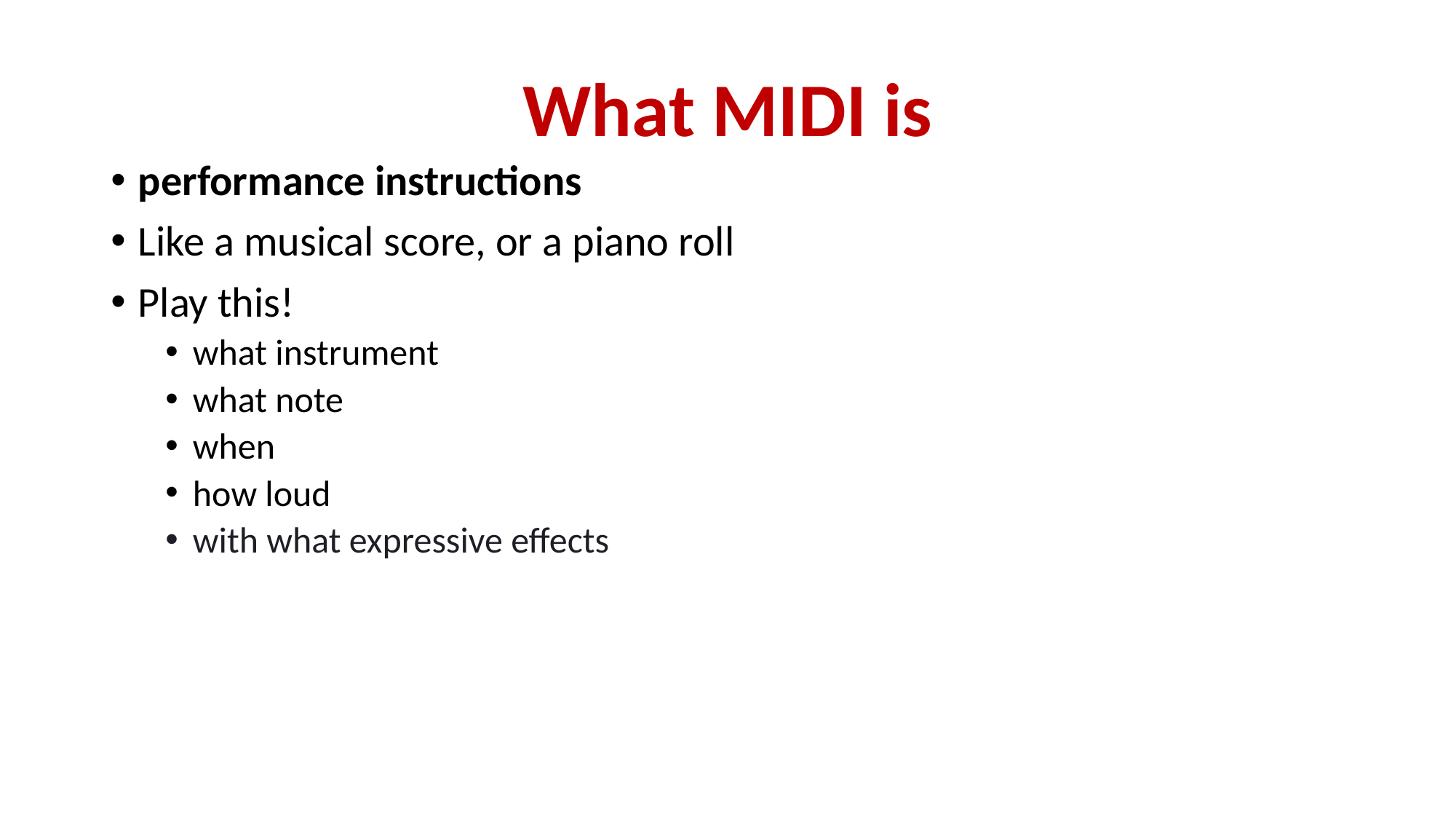

# What MIDI is
performance instructions
Like a musical score, or a piano roll
Play this!
what instrument
what note
when
how loud
with what expressive effects